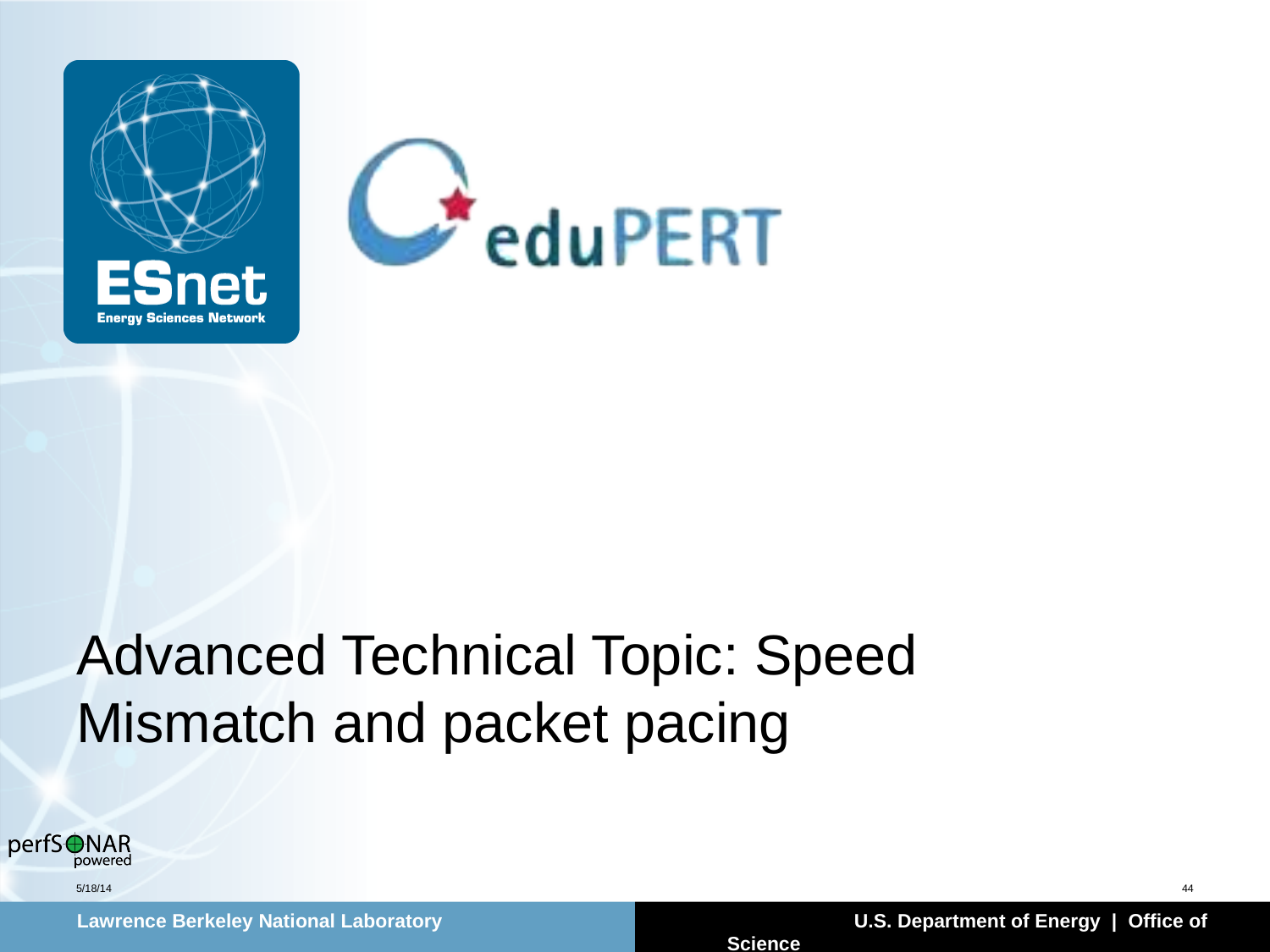

# Advanced Technical Topic: Speed Mismatch and packet pacing
5/18/14
44